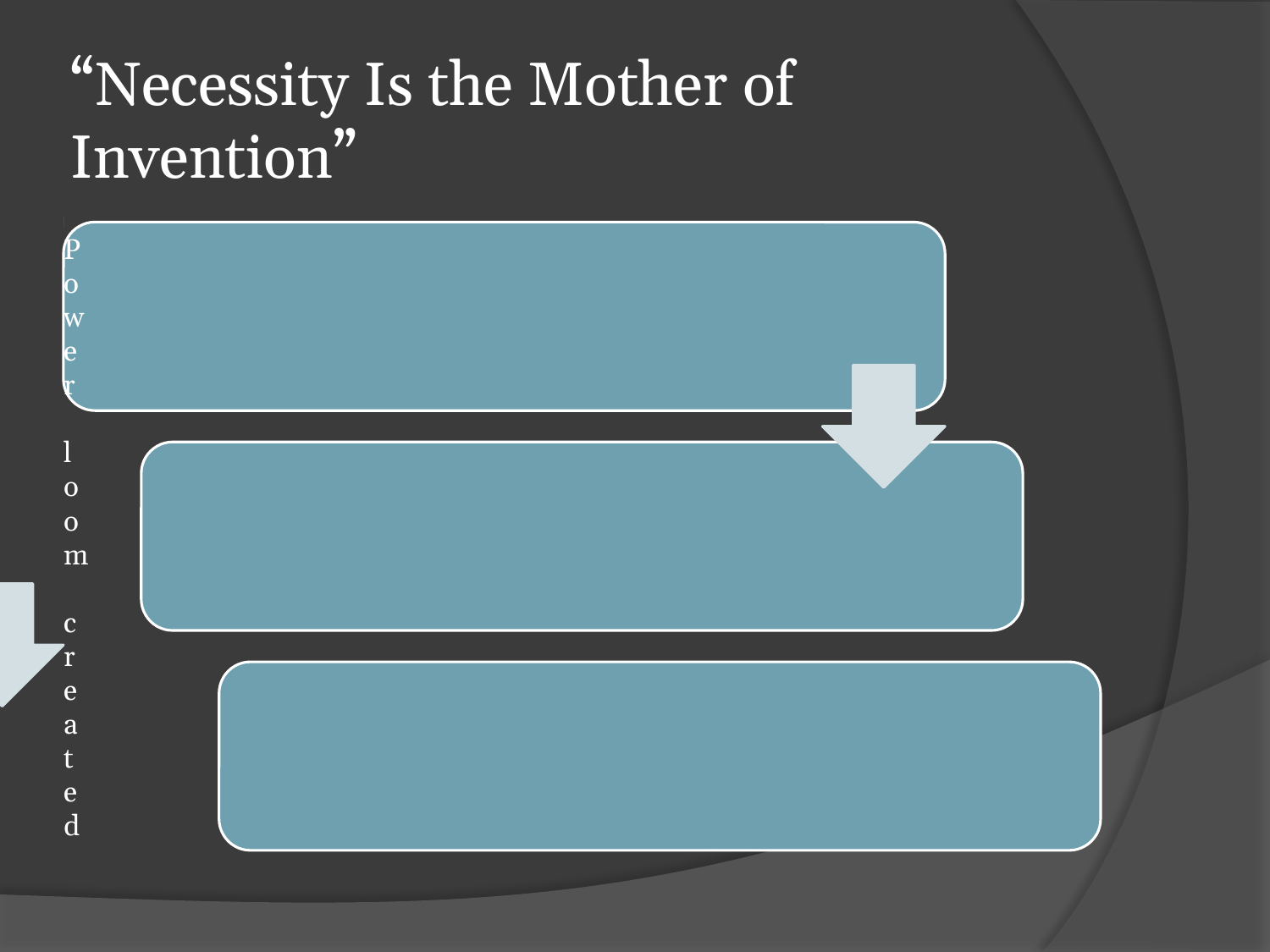

# “Necessity Is the Mother of Invention”
Power loom created